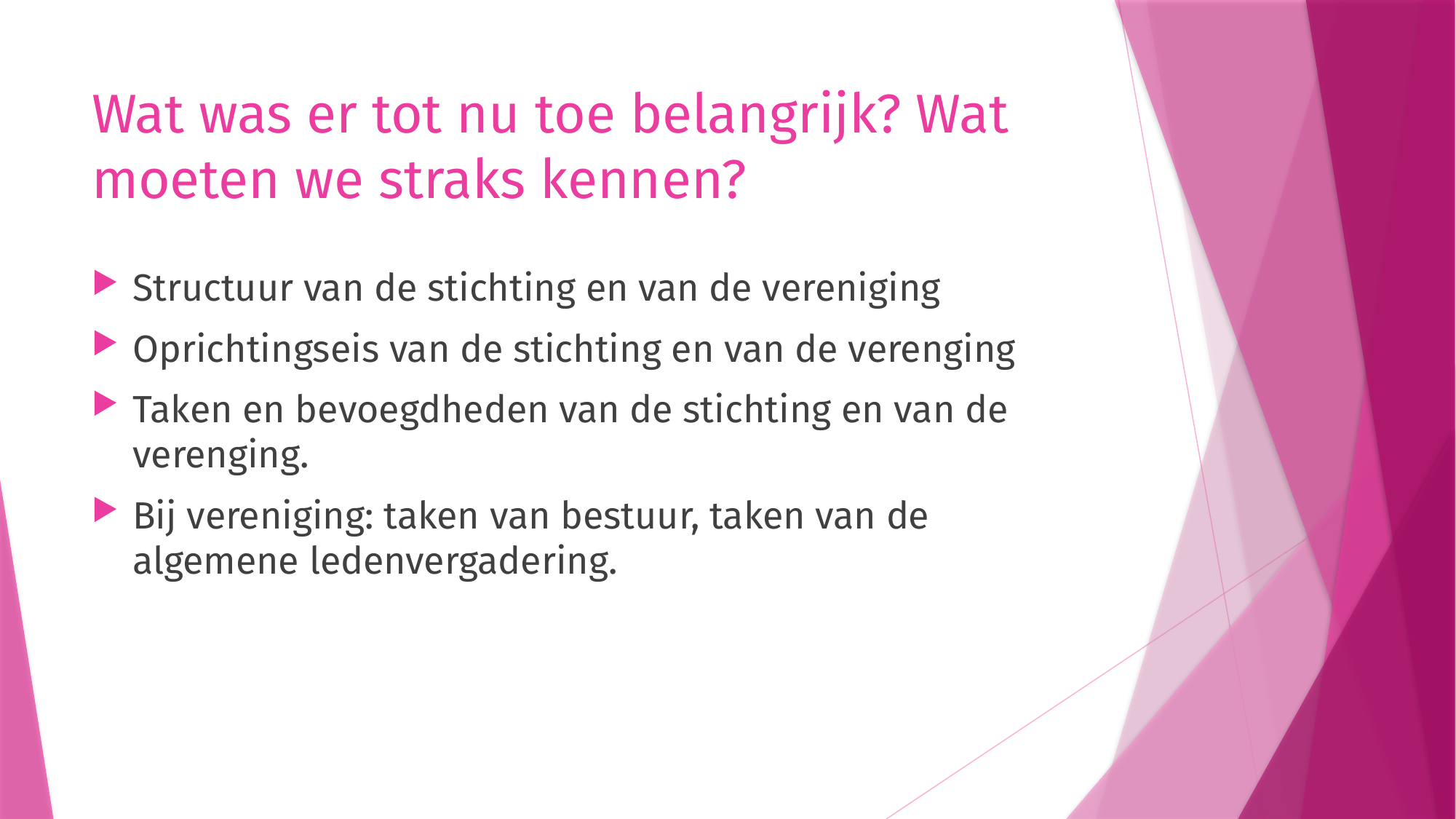

# Wat was er tot nu toe belangrijk? Wat moeten we straks kennen?
Structuur van de stichting en van de vereniging
Oprichtingseis van de stichting en van de verenging
Taken en bevoegdheden van de stichting en van de verenging.
Bij vereniging: taken van bestuur, taken van de algemene ledenvergadering.